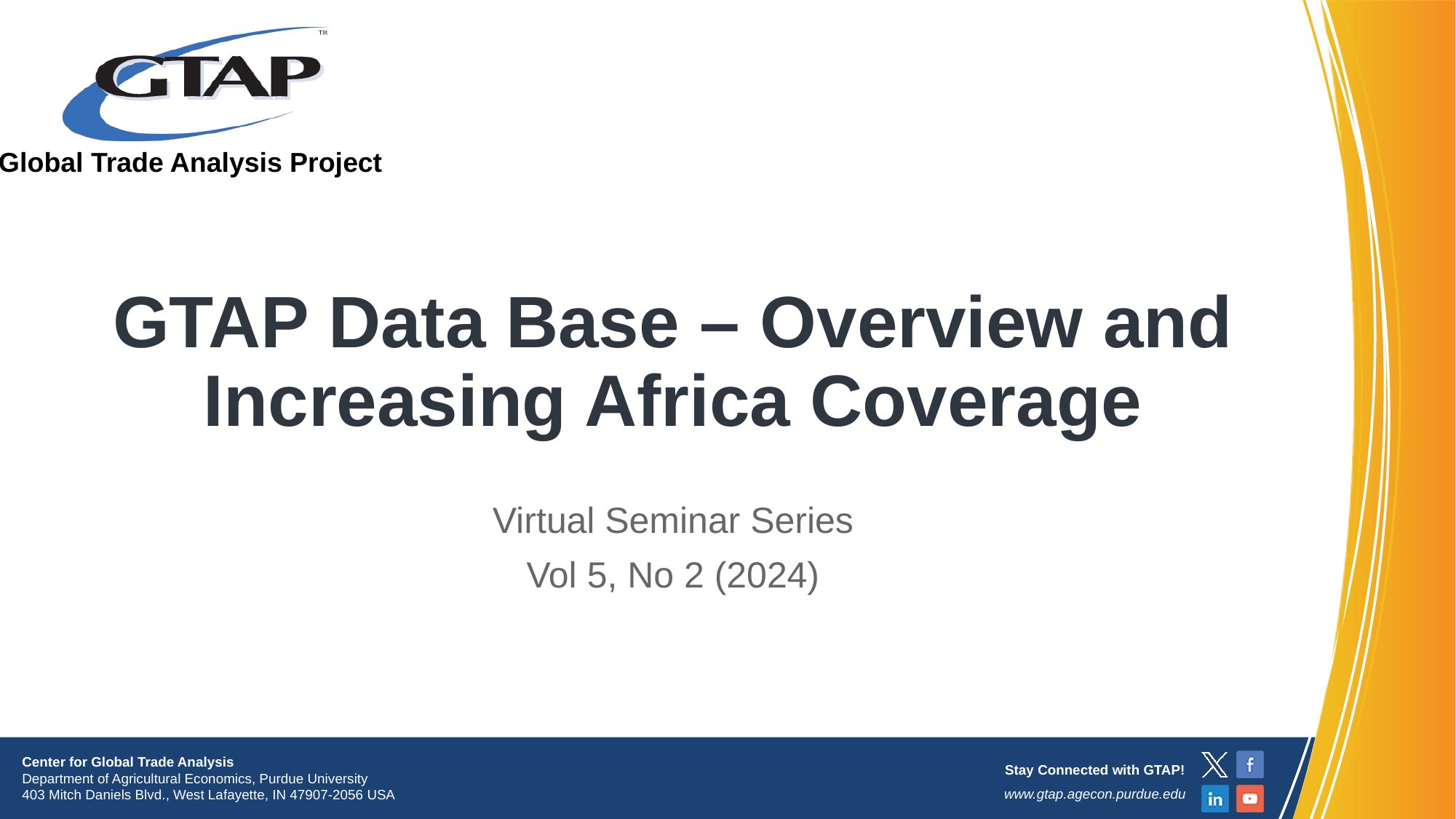

# GTAP Data Base – Overview and Increasing Africa Coverage
Virtual Seminar Series
Vol 5, No 2 (2024)